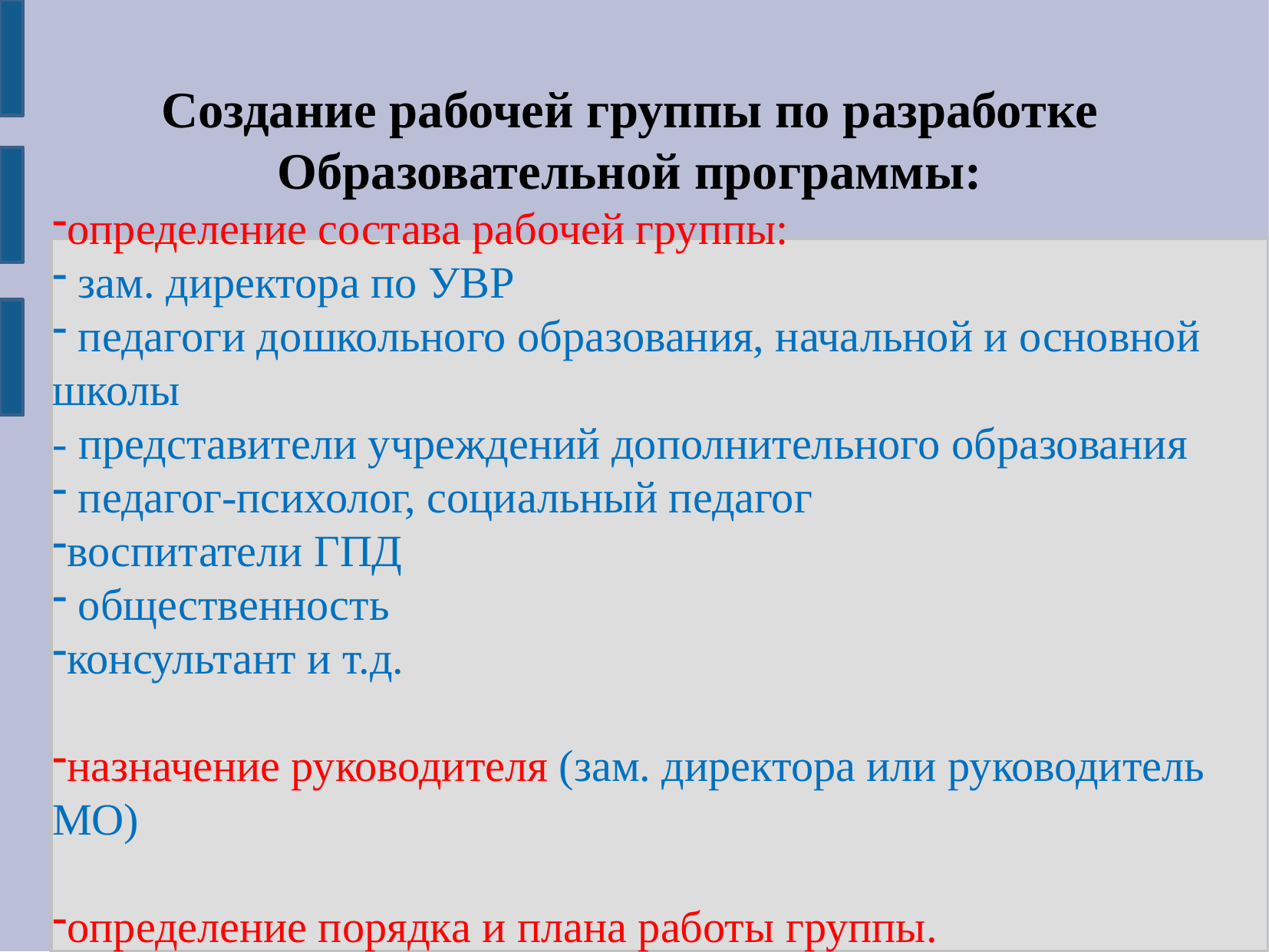

Создание рабочей группы по разработке Образовательной программы:
определение состава рабочей группы:
 зам. директора по УВР
 педагоги дошкольного образования, начальной и основной школы
- представители учреждений дополнительного образования
 педагог-психолог, социальный педагог
воспитатели ГПД
 общественность
консультант и т.д.

назначение руководителя (зам. директора или руководитель МО)

определение порядка и плана работы группы.